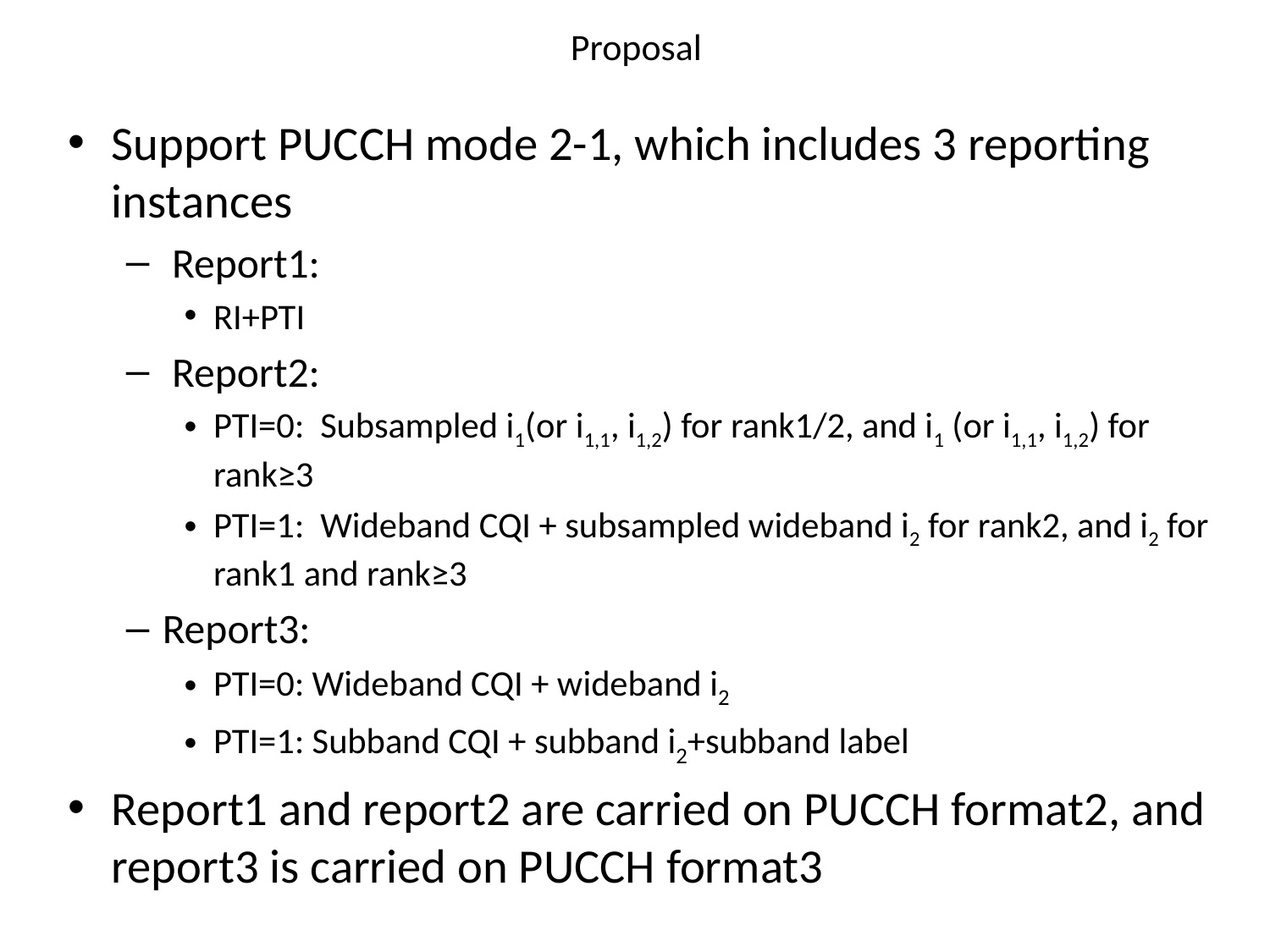

# Proposal
Support PUCCH mode 2-1, which includes 3 reporting instances
 Report1:
RI+PTI
 Report2:
PTI=0:  Subsampled i1(or i1,1, i1,2) for rank1/2, and i1 (or i1,1, i1,2) for rank≥3
PTI=1:  Wideband CQI + subsampled wideband i2 for rank2, and i2 for rank1 and rank≥3
Report3:
PTI=0: Wideband CQI + wideband i2
PTI=1: Subband CQI + subband i2+subband label
Report1 and report2 are carried on PUCCH format2, and report3 is carried on PUCCH format3